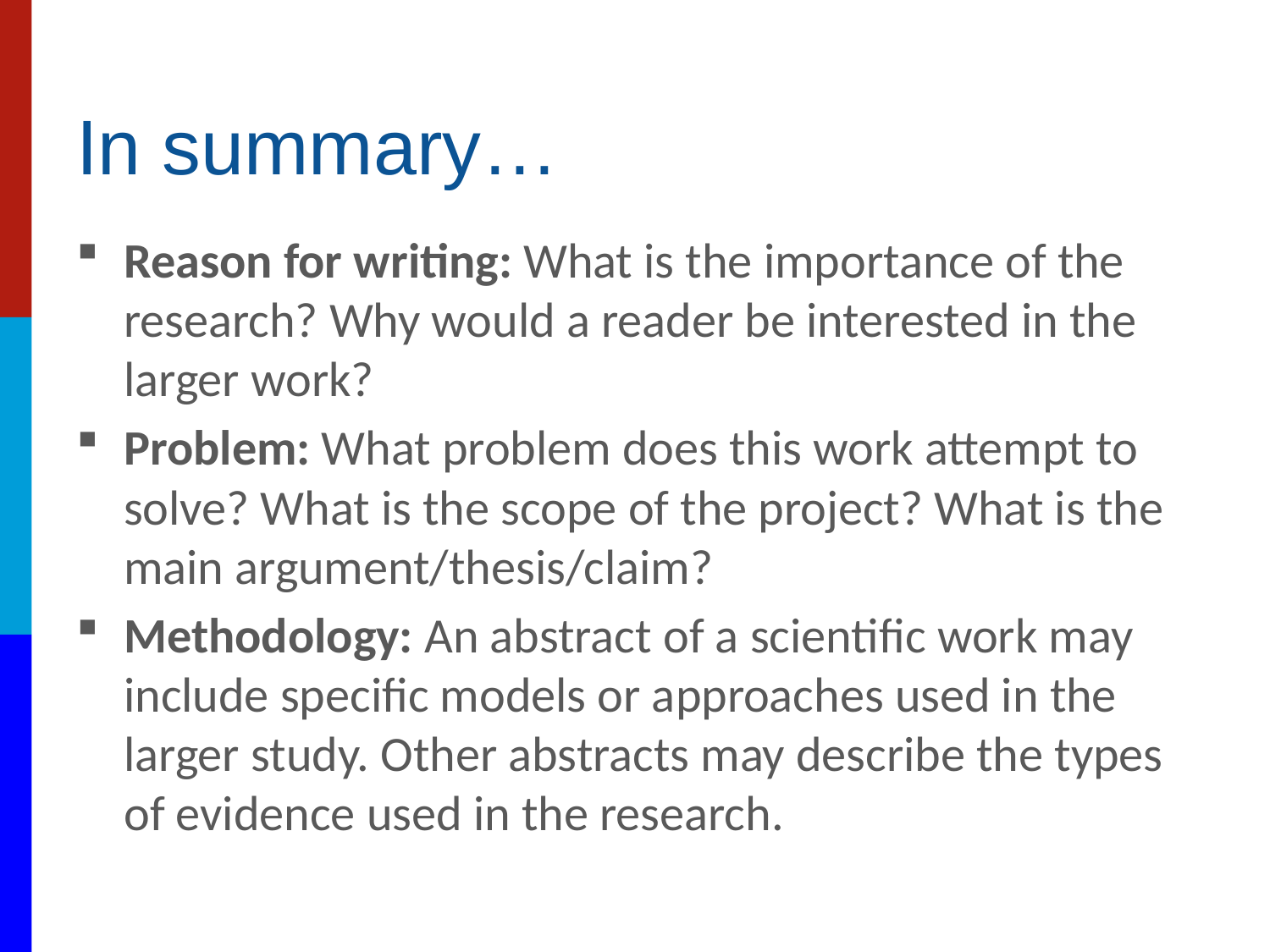

# In summary…
Reason for writing: What is the importance of the research? Why would a reader be interested in the larger work?
Problem: What problem does this work attempt to solve? What is the scope of the project? What is the main argument/thesis/claim?
Methodology: An abstract of a scientific work may include specific models or approaches used in the larger study. Other abstracts may describe the types of evidence used in the research.